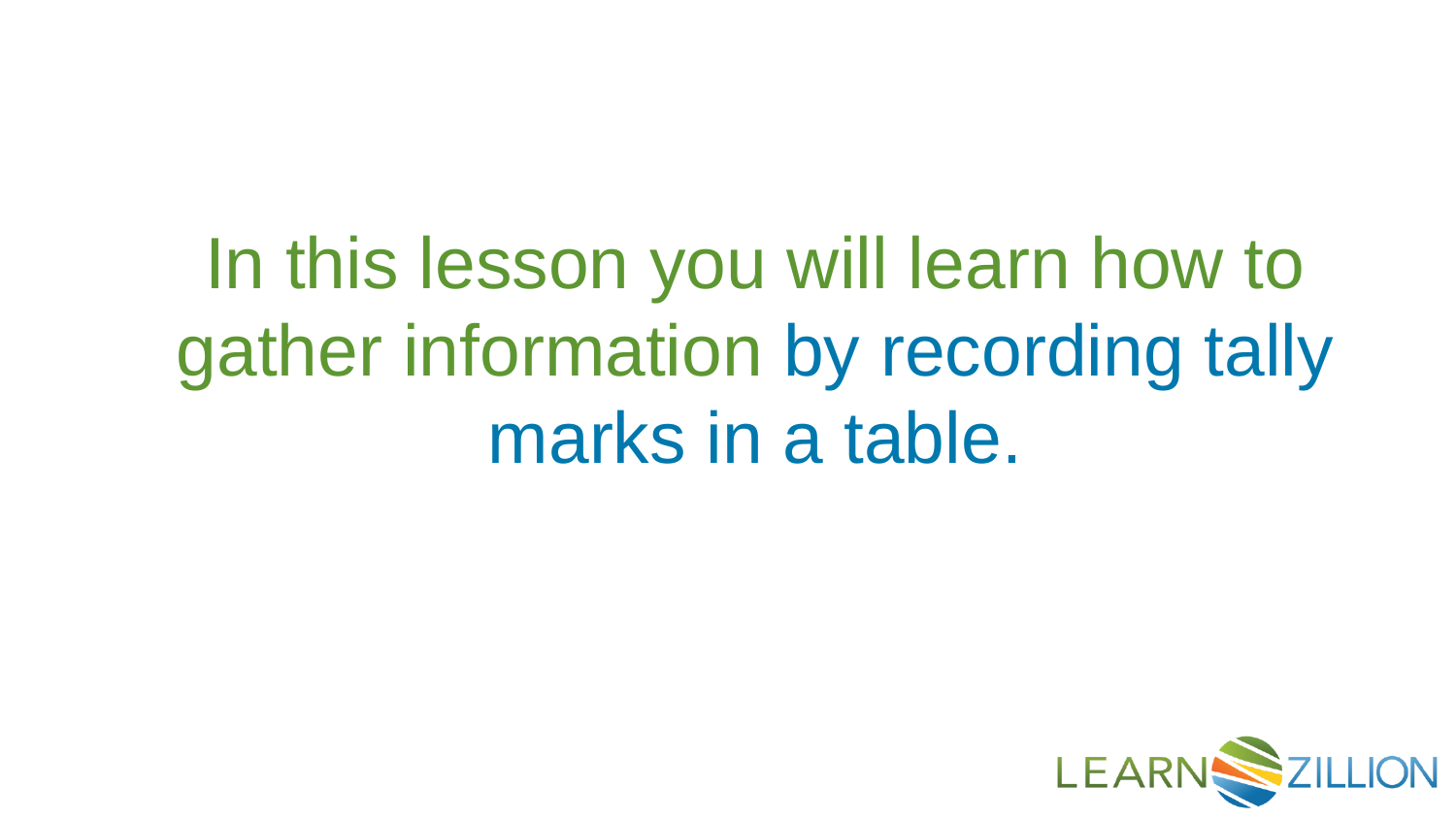

In this lesson you will learn how to gather information by recording tally marks in a table.